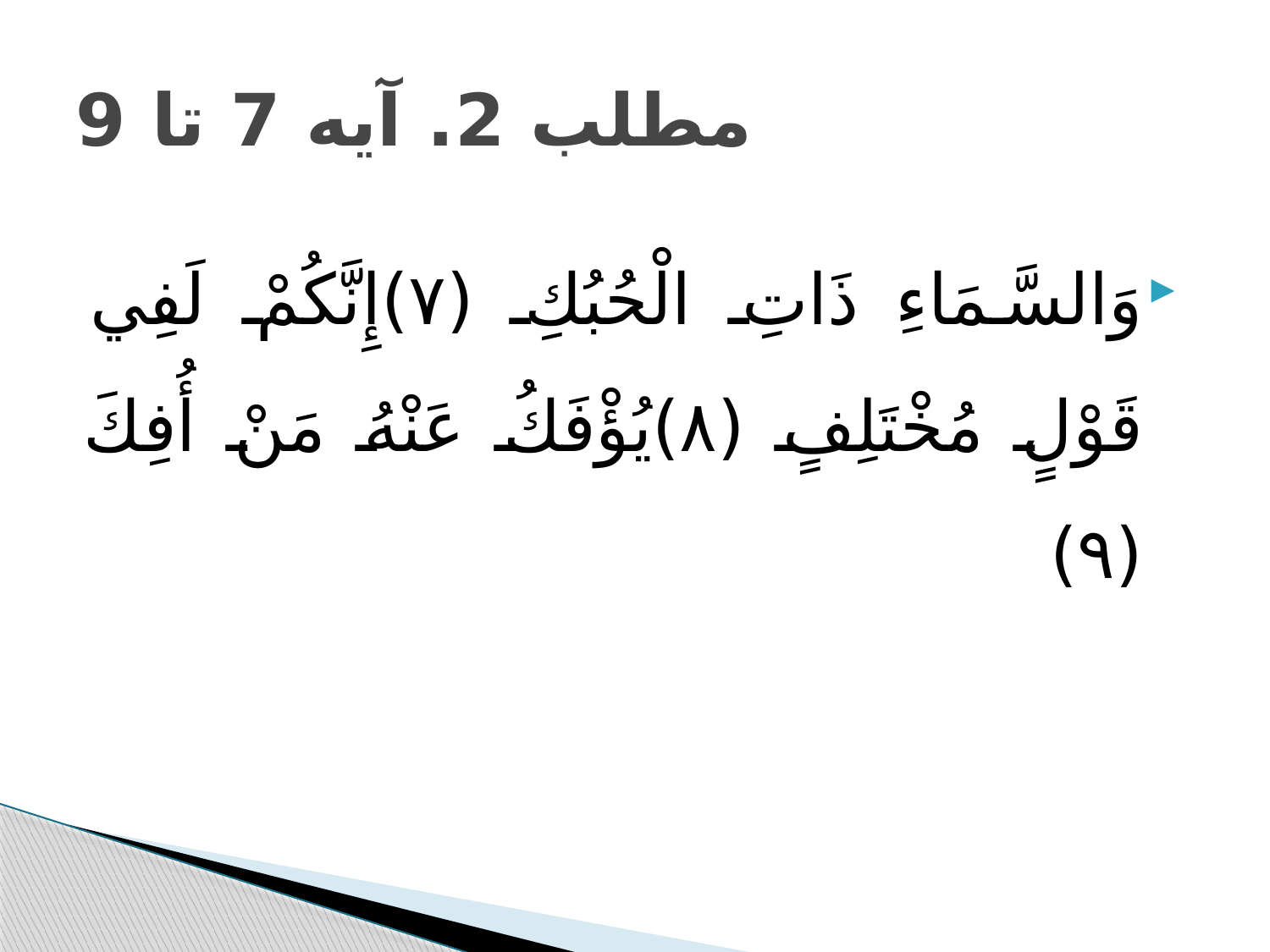

# مطلب 2. آیه 7 تا 9
وَالسَّمَاءِ ذَاتِ الْحُبُكِ (٧)إِنَّكُمْ لَفِي قَوْلٍ مُخْتَلِفٍ (٨)يُؤْفَكُ عَنْهُ مَنْ أُفِكَ (٩)